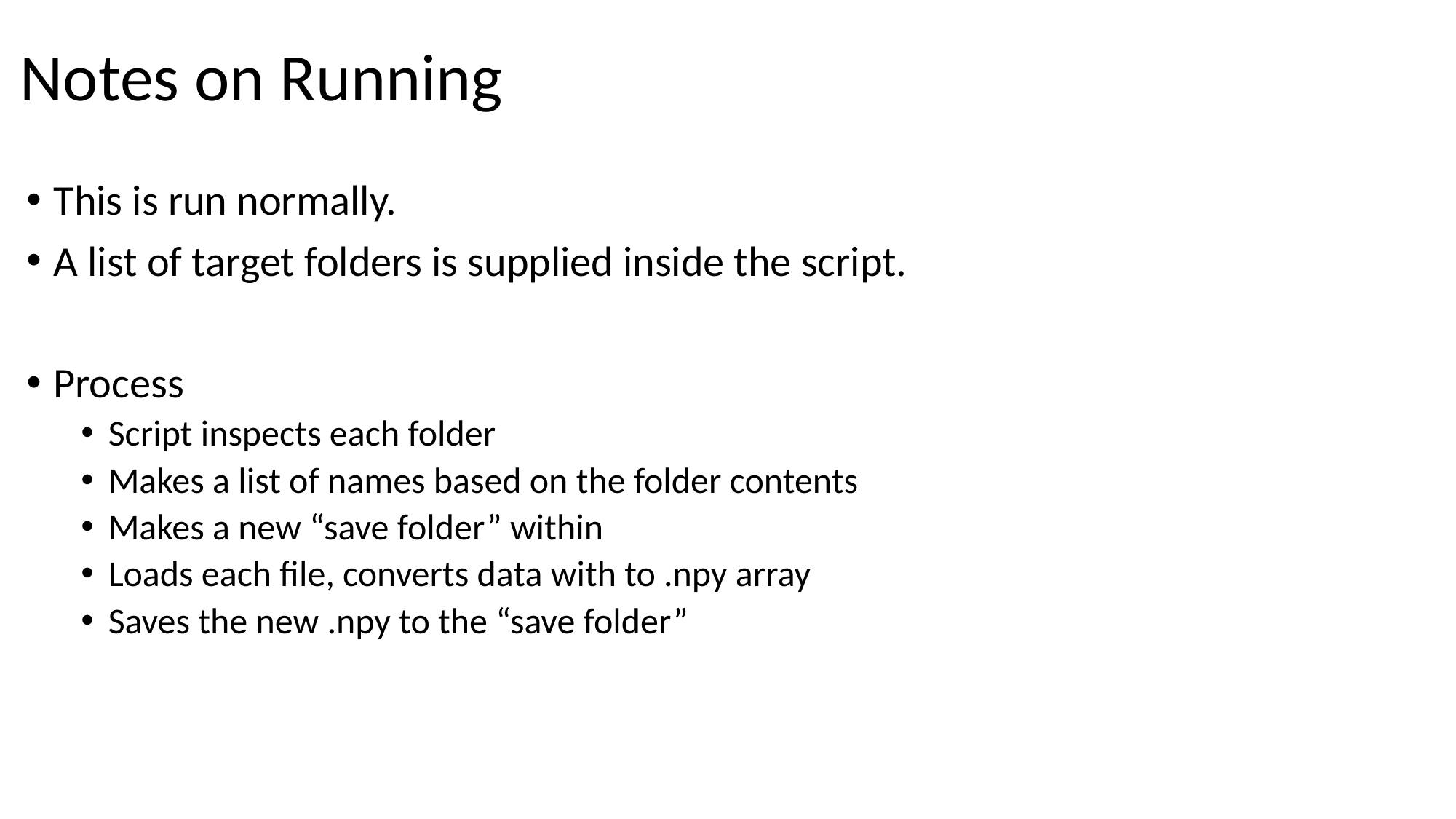

# Notes on Running
This is run normally.
A list of target folders is supplied inside the script.

Process
Script inspects each folder
Makes a list of names based on the folder contents
Makes a new “save folder” within
Loads each file, converts data with to .npy array
Saves the new .npy to the “save folder”